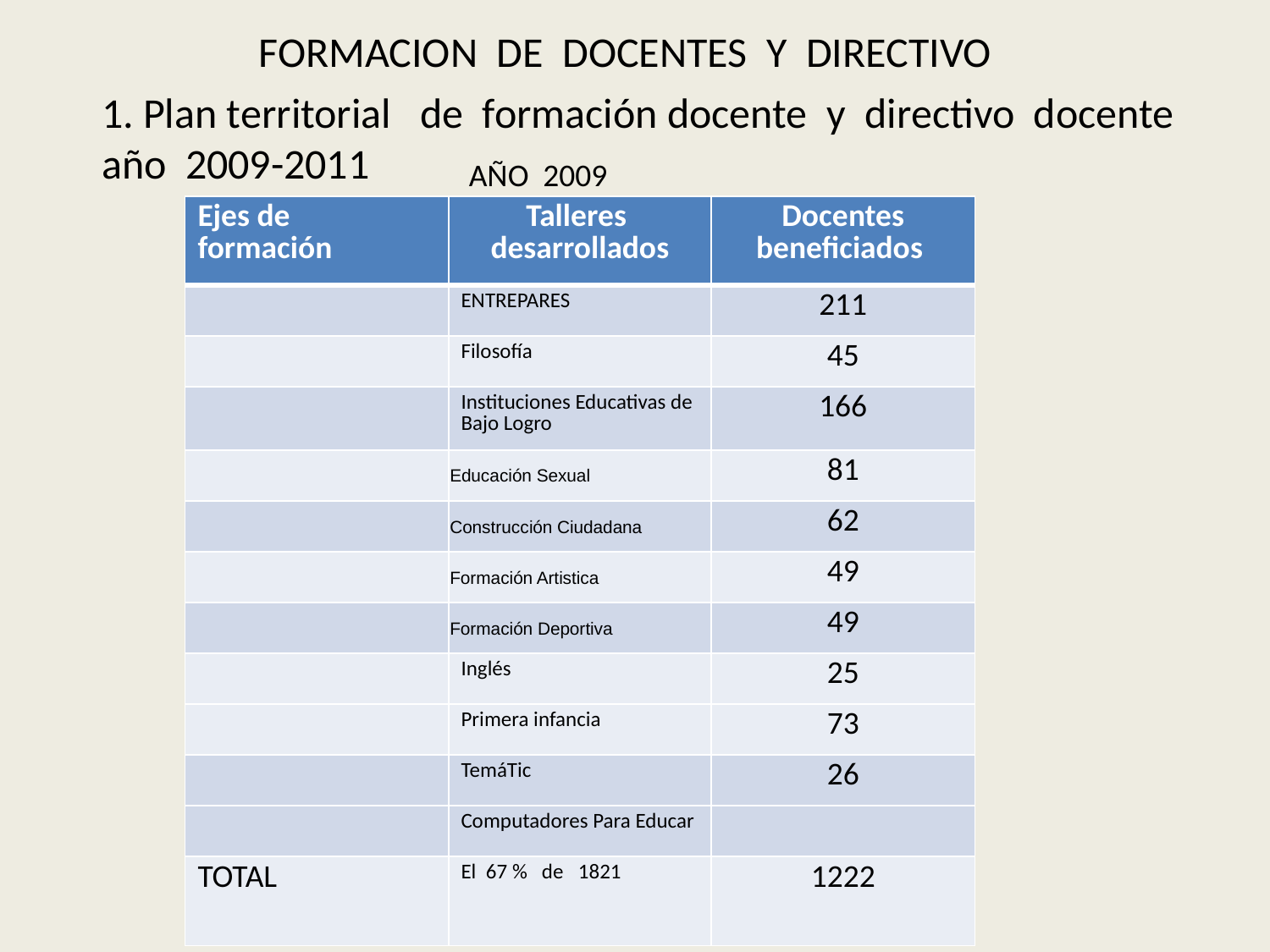

FORMACION  DE  DOCENTES  Y  DIRECTIVO
1. Plan territorial   de  formación docente  y  directivo  docente  año  2009-2011
AÑO  2009
| Ejes de formación | Talleres desarrollados | Docentes beneficiados |
| --- | --- | --- |
|  | ENTREPARES | 211 |
|  | Filosofía | 45 |
|  | Instituciones Educativas de Bajo Logro | 166 |
|  | Educación Sexual | 81 |
|  | Construcción Ciudadana | 62 |
|  | Formación Artistica | 49 |
|  | Formación Deportiva | 49 |
|  | Inglés | 25 |
|  | Primera infancia | 73 |
|  | TemáTic | 26 |
|  | Computadores Para Educar |  |
| TOTAL | El 67 % de 1821 | 1222 |